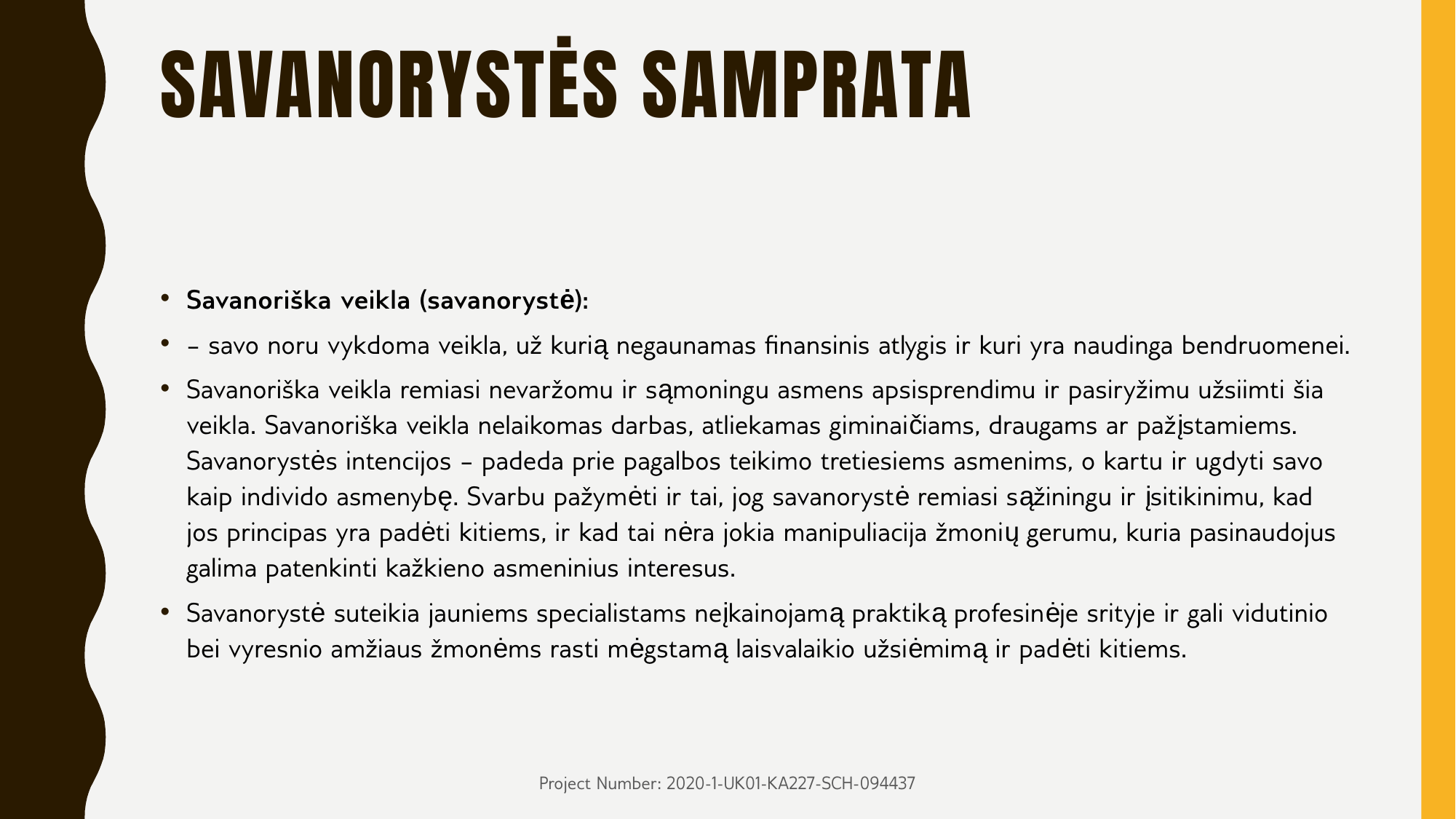

# Savanorystės samprata
Savanoriška veikla (savanorystė):
– savo noru vykdoma veikla, už kurią negaunamas finansinis atlygis ir kuri yra naudinga bendruomenei.
Savanoriška veikla remiasi nevaržomu ir sąmoningu asmens apsisprendimu ir pasiryžimu užsiimti šia veikla. Savanoriška veikla nelaikomas darbas, atliekamas giminaičiams, draugams ar pažįstamiems. Savanorystės intencijos – padeda prie pagalbos teikimo tretiesiems asmenims, o kartu ir ugdyti savo kaip individo asmenybę. Svarbu pažymėti ir tai, jog savanorystė remiasi sąžiningu ir įsitikinimu, kad jos principas yra padėti kitiems, ir kad tai nėra jokia manipuliacija žmonių gerumu, kuria pasinaudojus galima patenkinti kažkieno asmeninius interesus.
Savanorystė suteikia jauniems specialistams neįkainojamą praktiką profesinėje srityje ir gali vidutinio bei vyresnio amžiaus žmonėms rasti mėgstamą laisvalaikio užsiėmimą ir padėti kitiems.

Project Number: 2020-1-UK01-KA227-SCH-094437